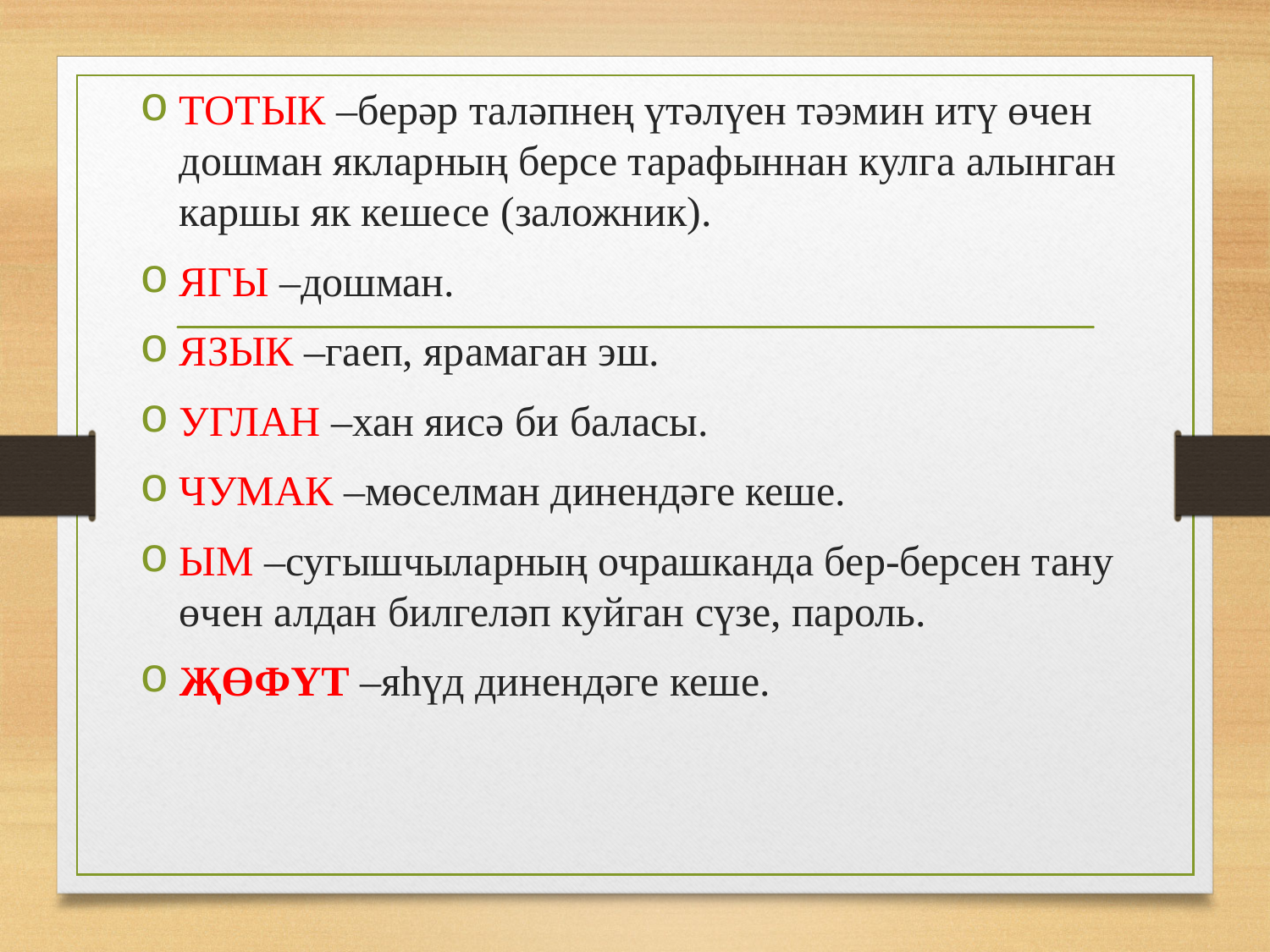

#
ТОТЫК –берәр таләпнең үтәлүен тәэмин итү өчен дошман якларның берсе тарафыннан кулга алынган каршы як кешесе (заложник).
ЯГЫ –дошман.
ЯЗЫК –гаеп, ярамаган эш.
УГЛАН –хан яисә би баласы.
ЧУМАК –мөселман динендәге кеше.
ЫМ –сугышчыларның очрашканда бер-берсен тану өчен алдан билгеләп куйган сүзе, пароль.
ҖӨФҮТ –яһүд динендәге кеше.